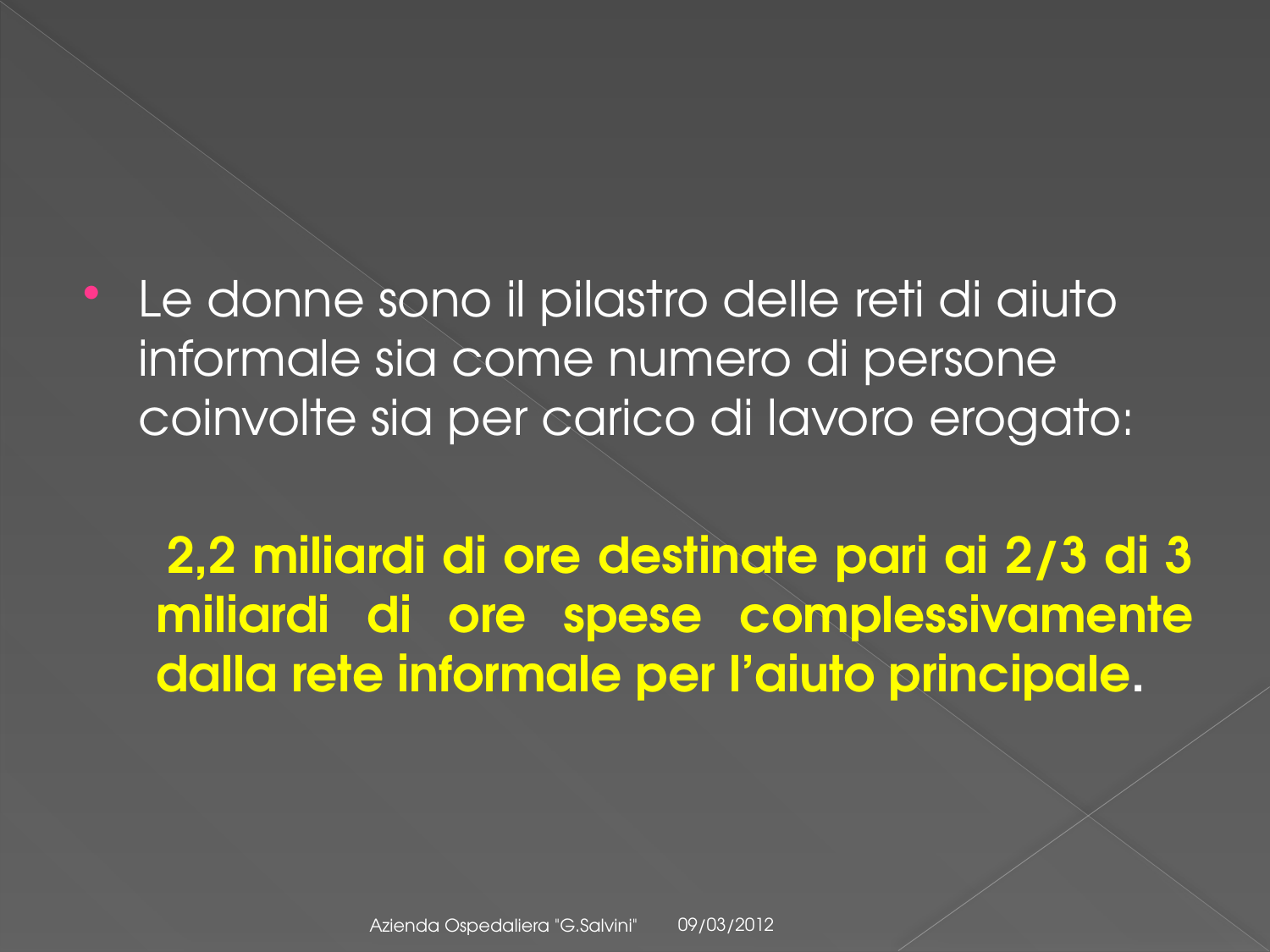

#
Le donne sono il pilastro delle reti di aiuto informale sia come numero di persone coinvolte sia per carico di lavoro erogato:

     2,2 miliardi di ore destinate pari ai 2/3 di 3 miliardi di ore spese complessivamente dalla rete informale per l’aiuto principale.
09/03/2012
Azienda Ospedaliera "G.Salvini"